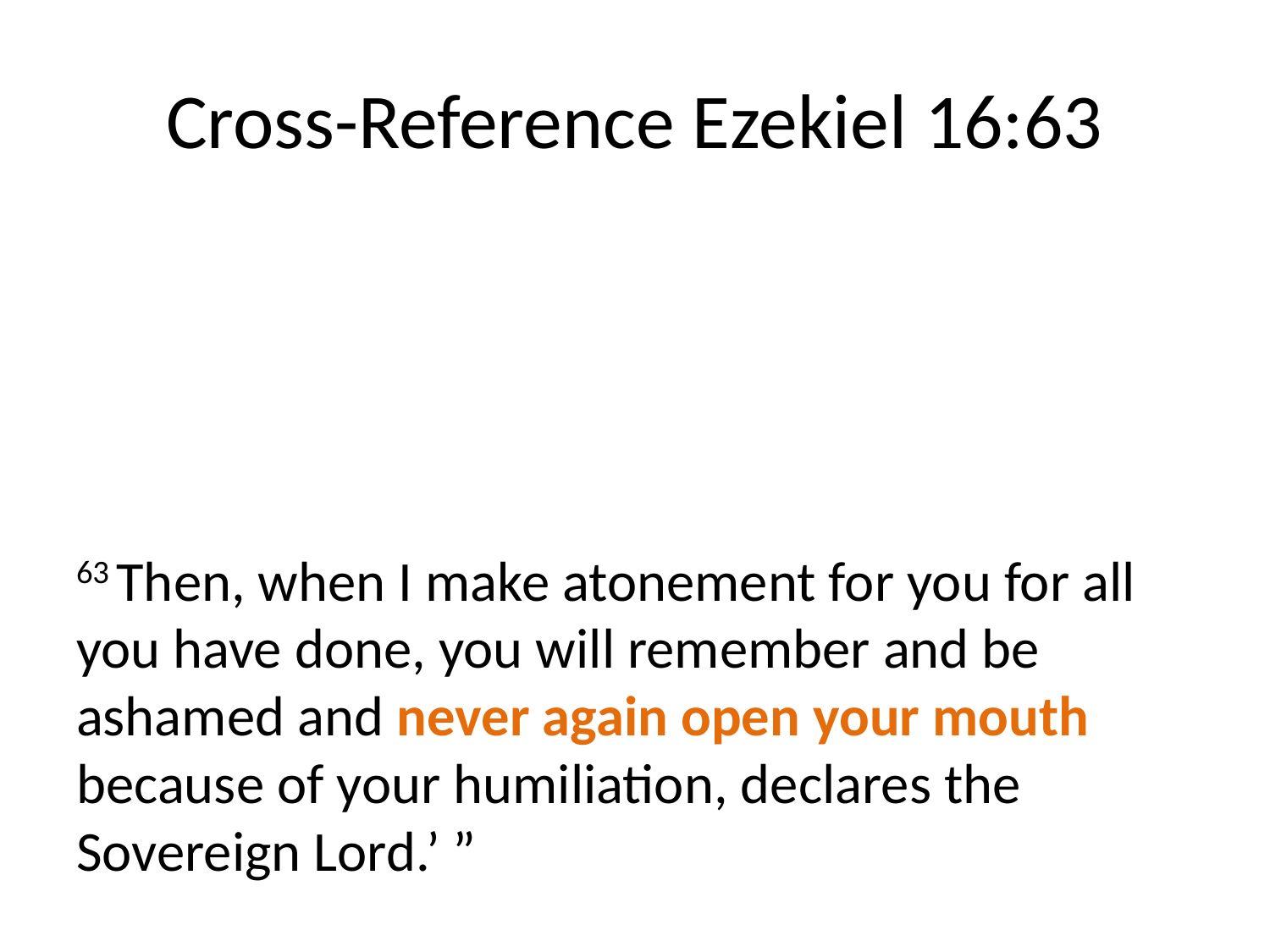

# Cross-Reference Ezekiel 16:63

63 Then, when I make atonement for you for all you have done, you will remember and be ashamed and never again open your mouth because of your humiliation, declares the Sovereign Lord.’ ”